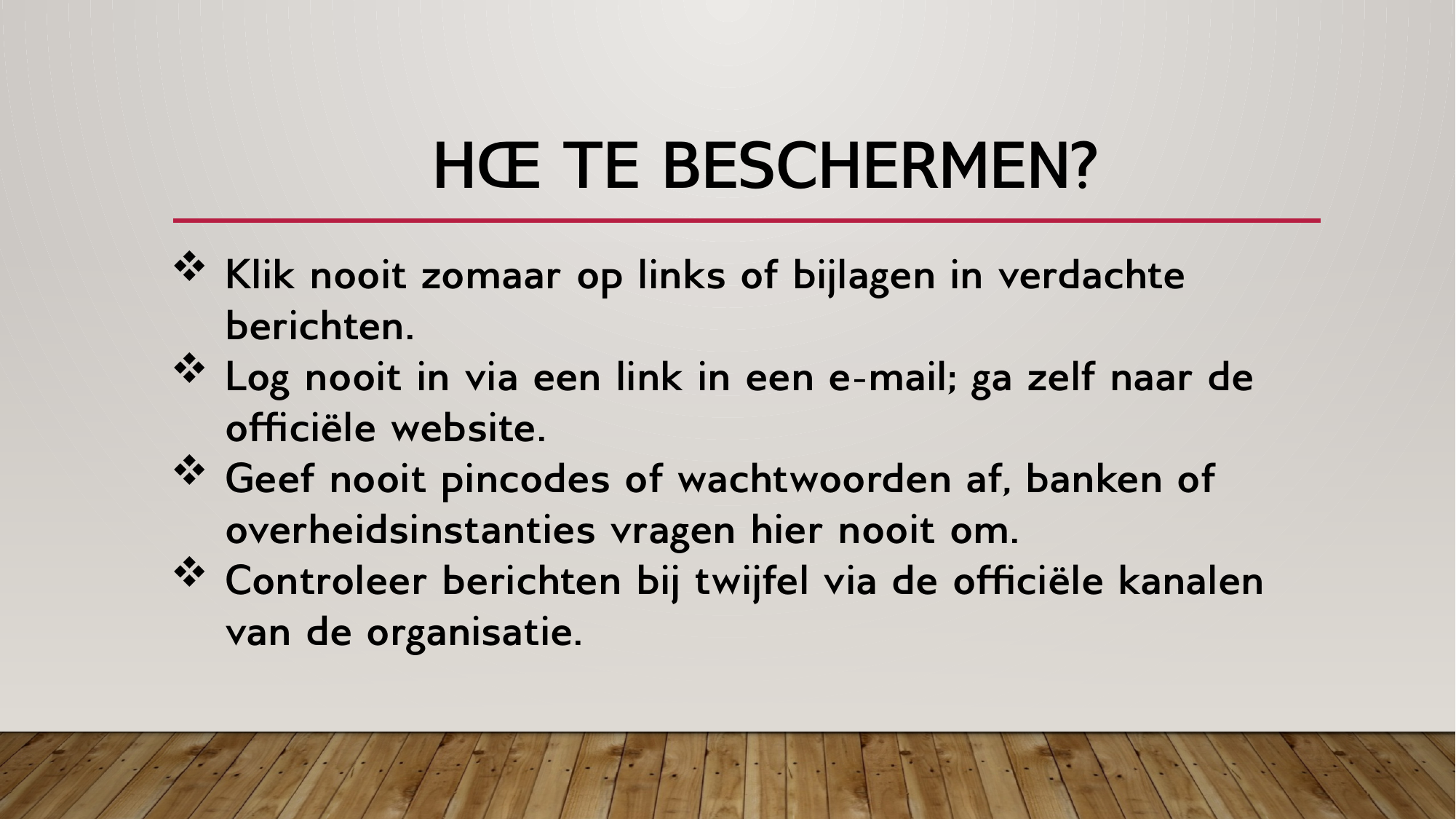

# HOE TE BESCHERMEN?

Klik nooit zomaar op links of bijlagen in verdachte berichten.
Log nooit in via een link in een e-mail; ga zelf naar de officiële website.
Geef nooit pincodes of wachtwoorden af, banken of overheidsinstanties vragen hier nooit om.
Controleer berichten bij twijfel via de officiële kanalen van de organisatie.